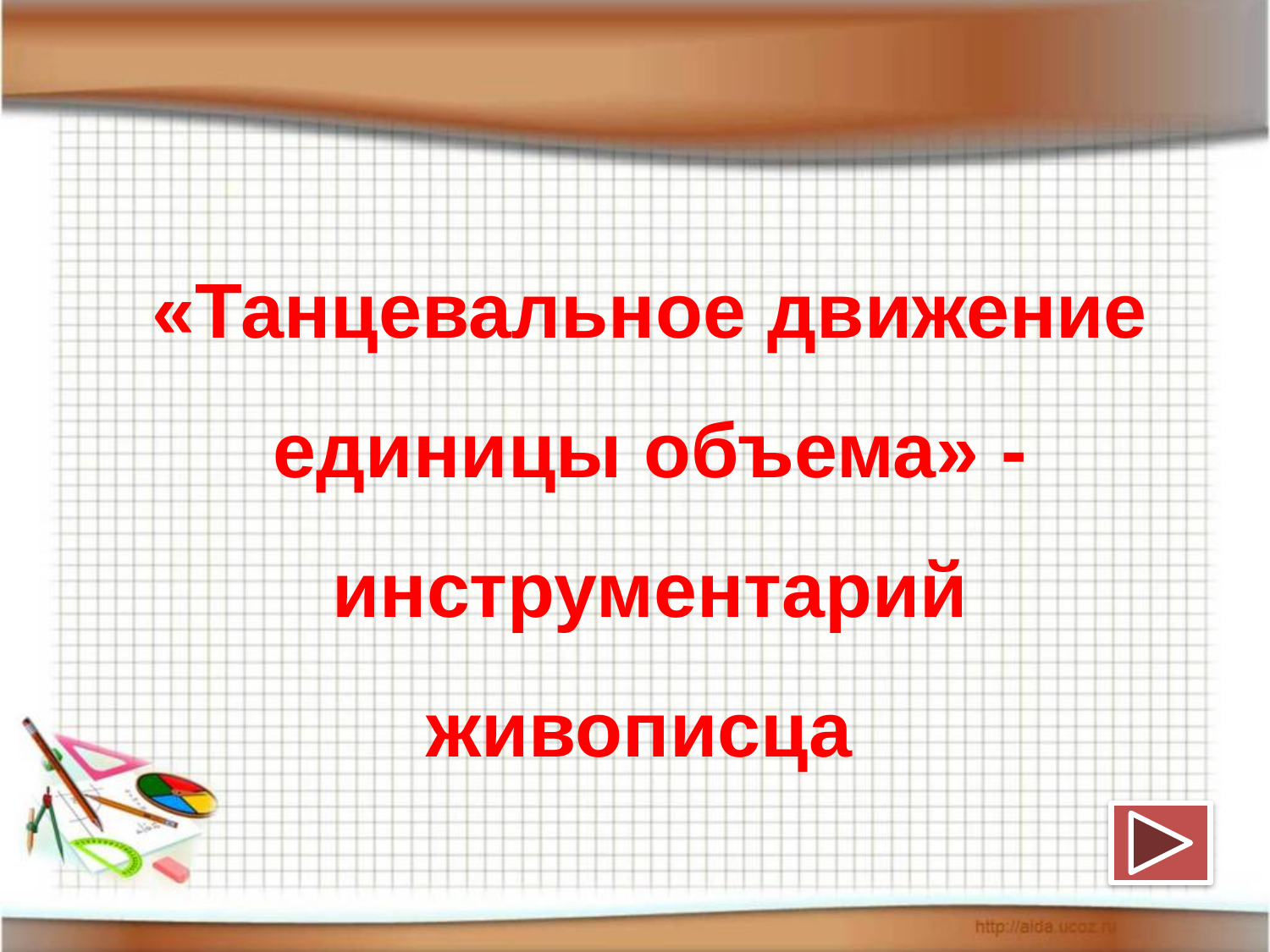

«Танцевальное движение единицы объема» - инструментарий живописца